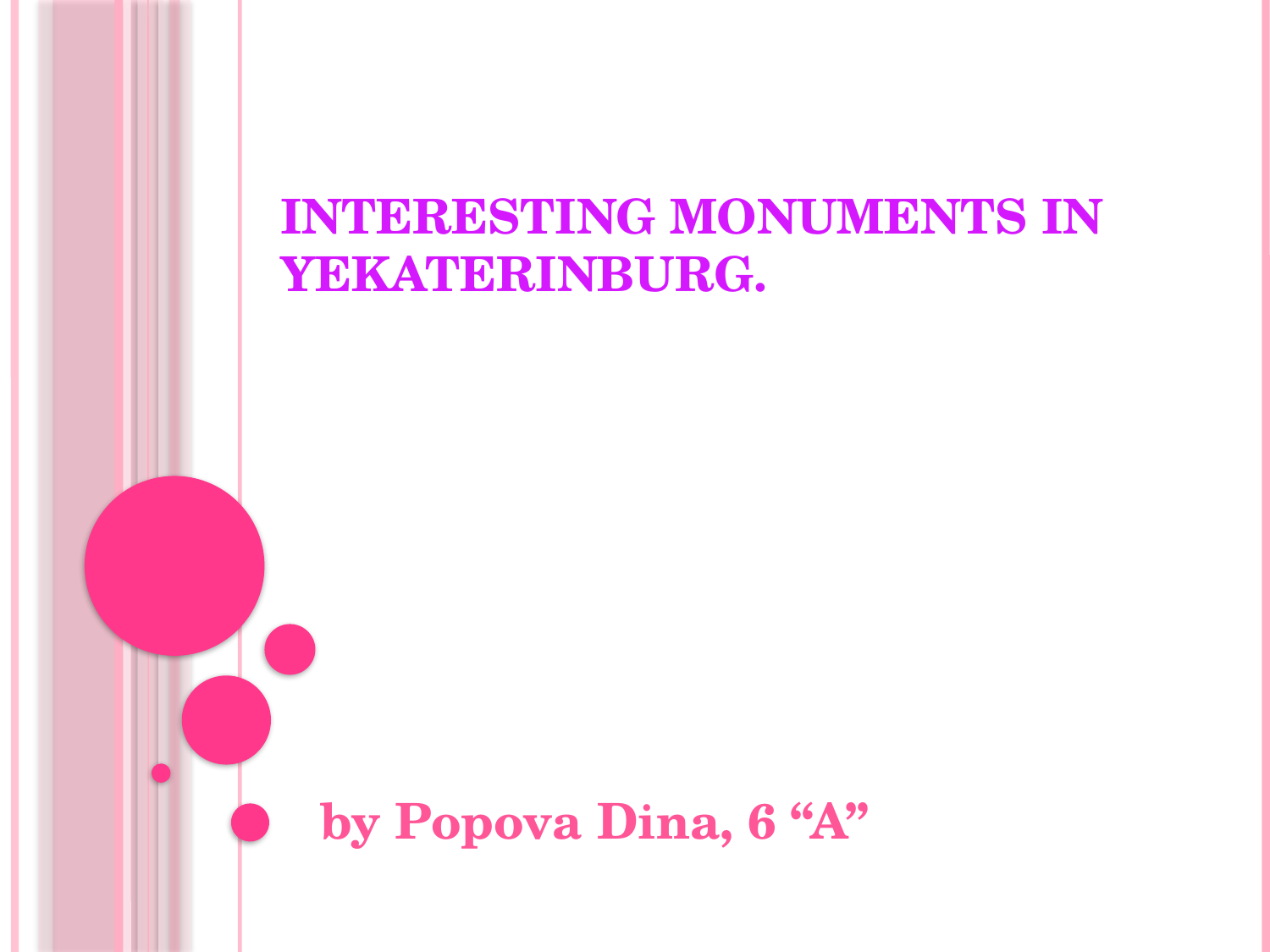

# Interesting monuments in Yekaterinburg.
by Popova Dina, 6 “A”